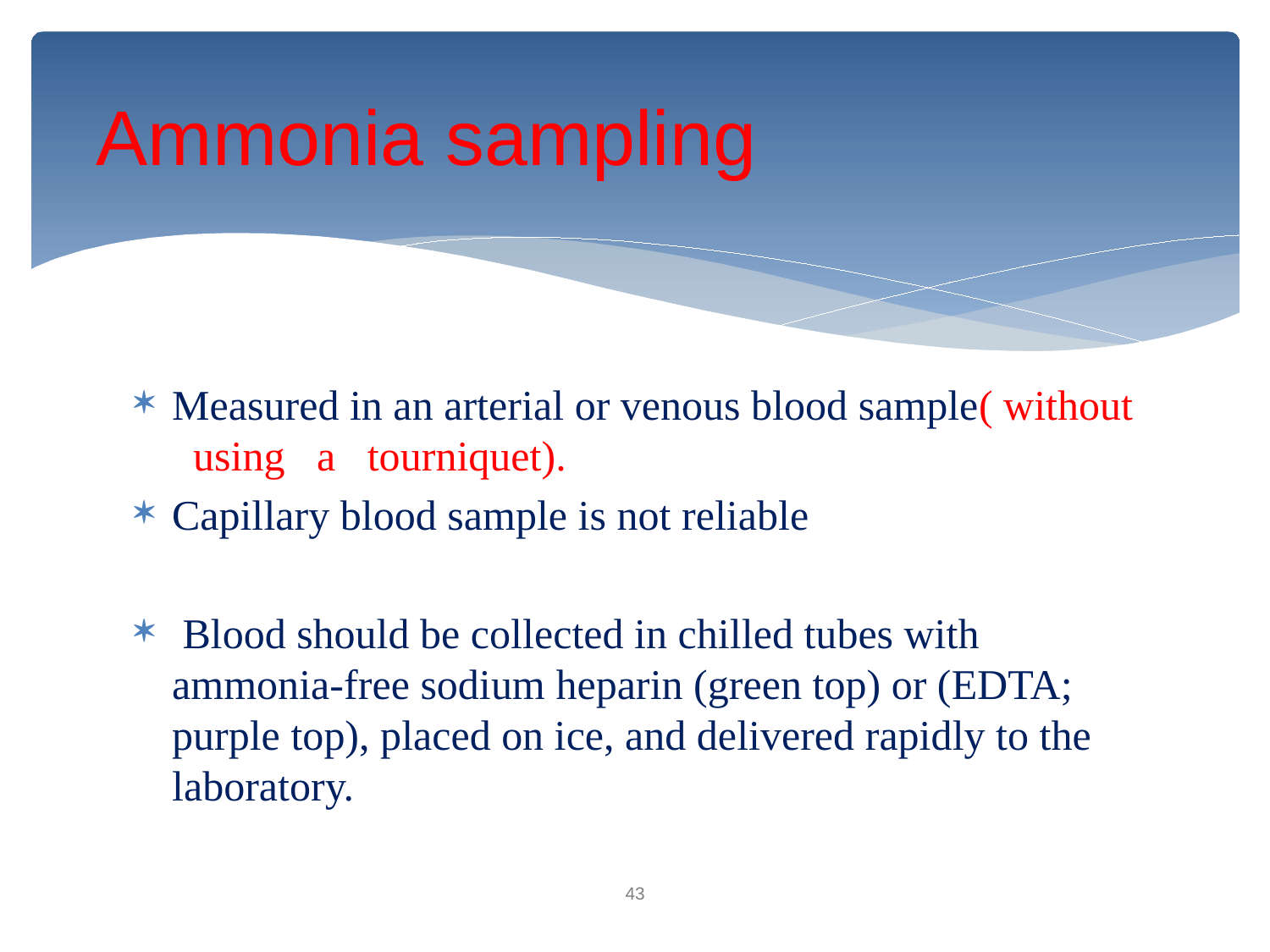

# Ammonia sampling
Measured in an arterial or venous blood sample( without   using   a   tourniquet).
Capillary blood sample is not reliable

 Blood should be collected in chilled tubes with ammonia-free sodium heparin (green top) or (EDTA; purple top), placed on ice, and delivered rapidly to the laboratory.

43